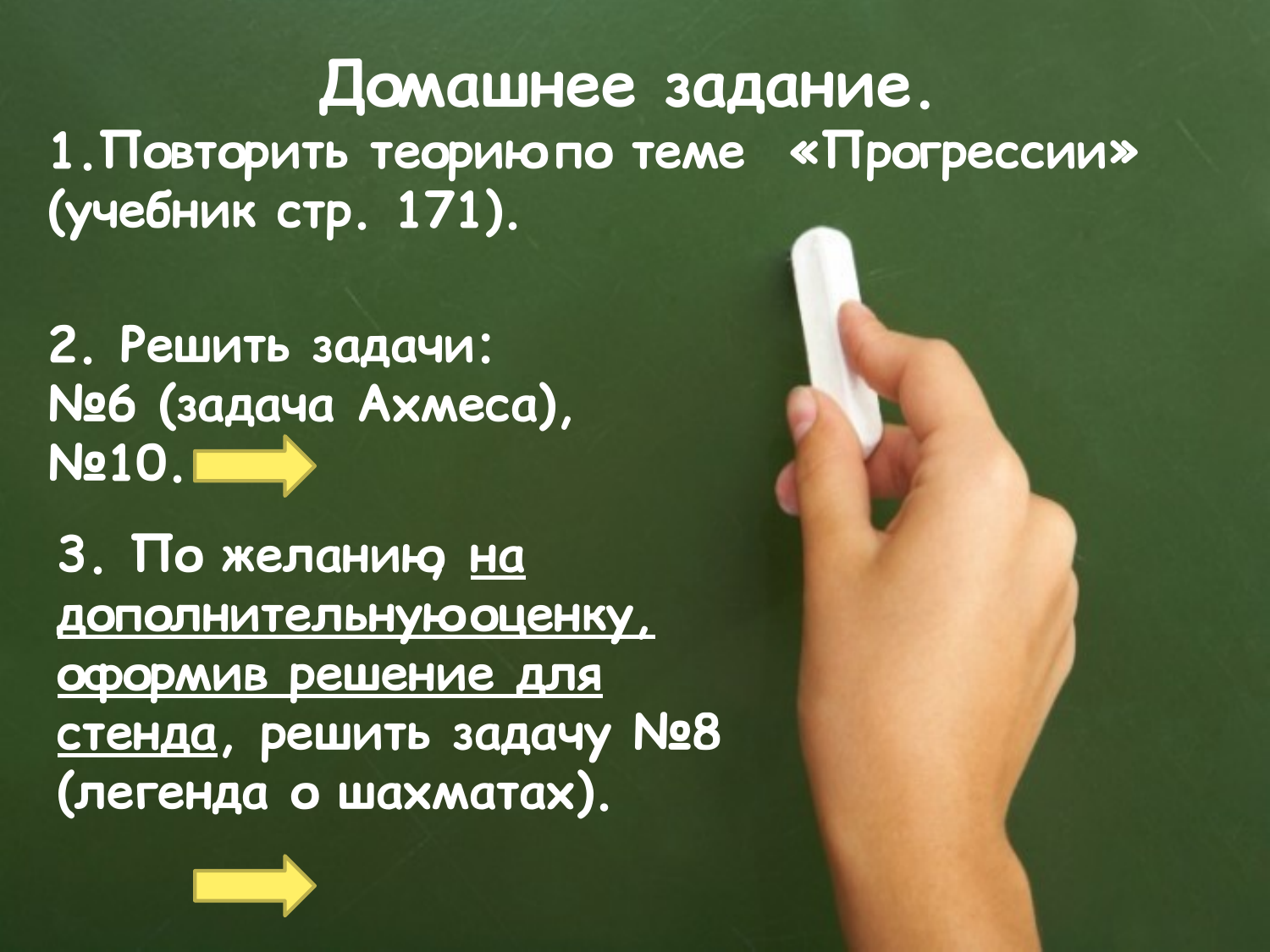

Домашнее задание.
1.Повторить теорию по теме  «Прогрессии» (учебник стр. 171).
2. Решить задачи:
№6 (задача Ахмеса),
№10.

3. По желанию, на дополнительную оценку, оформив решение для стенда, решить задачу №8 (легенда о шахматах).